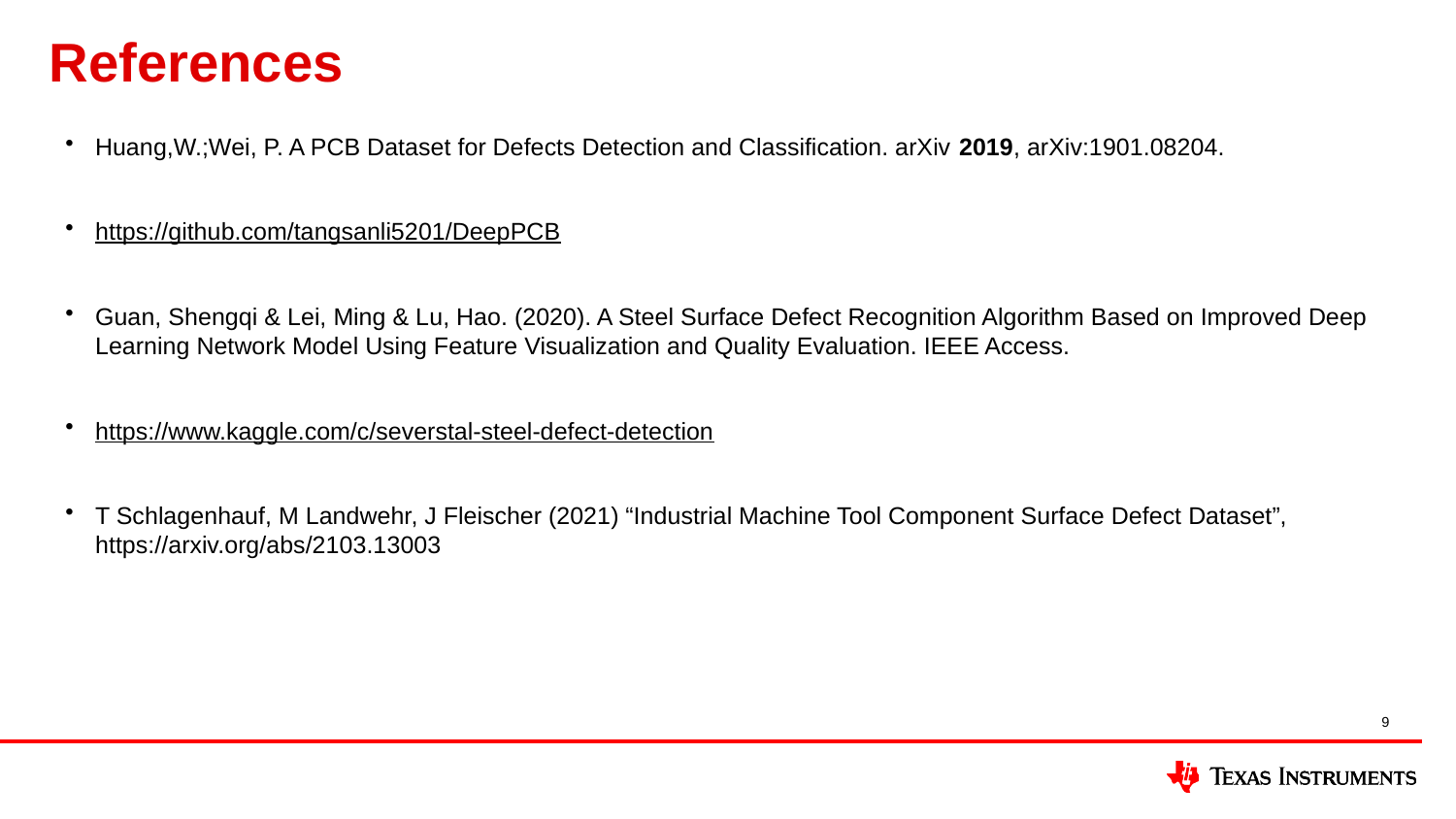

# References
Huang,W.;Wei, P. A PCB Dataset for Defects Detection and Classification. arXiv 2019, arXiv:1901.08204.

https://github.com/tangsanli5201/DeepPCB

Guan, Shengqi & Lei, Ming & Lu, Hao. (2020). A Steel Surface Defect Recognition Algorithm Based on Improved Deep Learning Network Model Using Feature Visualization and Quality Evaluation. IEEE Access.

https://www.kaggle.com/c/severstal-steel-defect-detection

T Schlagenhauf, M Landwehr, J Fleischer (2021) “Industrial Machine Tool Component Surface Defect Dataset”, https://arxiv.org/abs/2103.13003

9